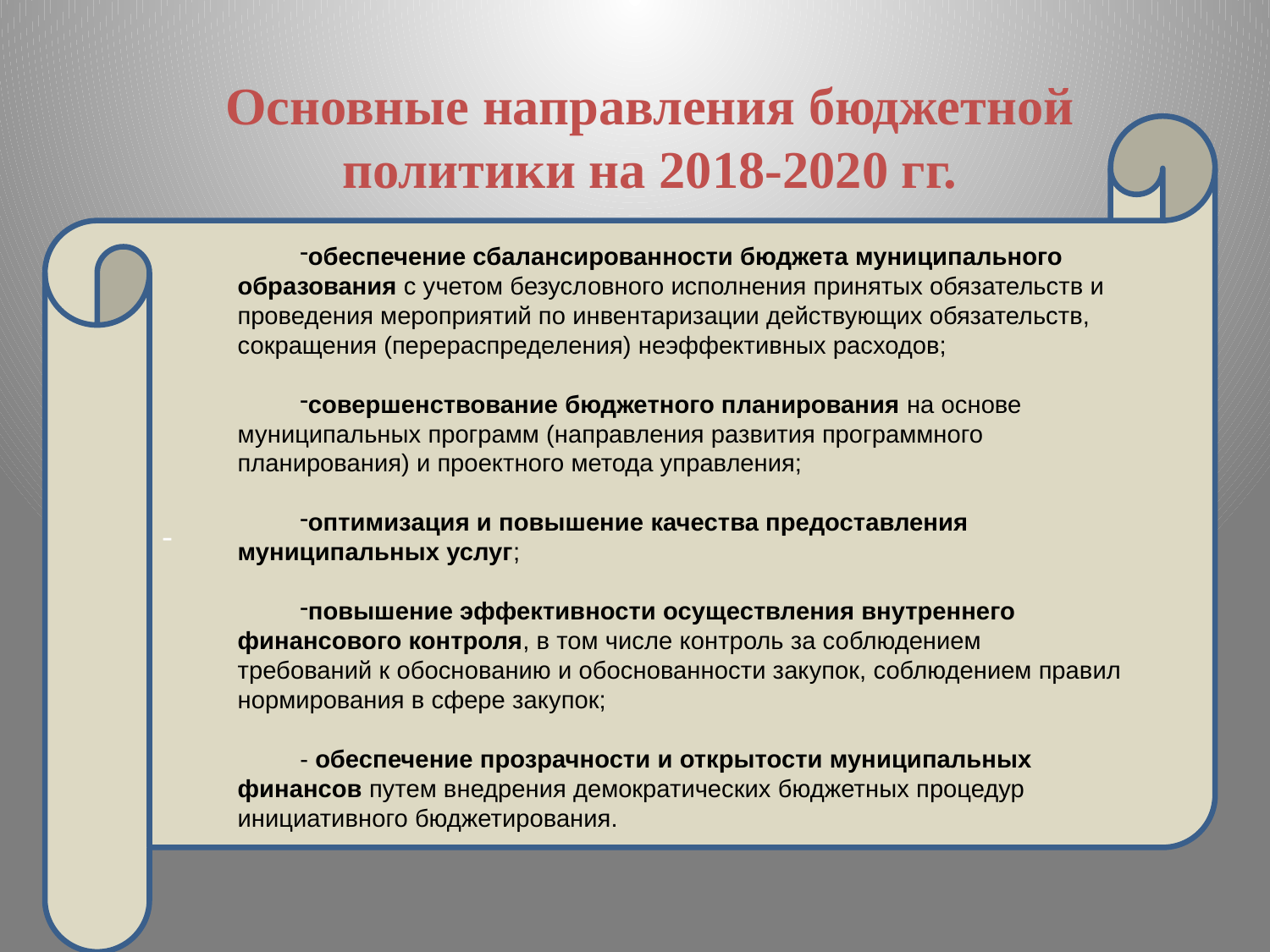

Основные направления бюджетной политики на 2018-2020 гг.
-
обеспечение сбалансированности бюджета муниципального образования с учетом безусловного исполнения принятых обязательств и проведения мероприятий по инвентаризации действующих обязательств, сокращения (перераспределения) неэффективных расходов;

совершенствование бюджетного планирования на основе муниципальных программ (направления развития программного планирования) и проектного метода управления;

оптимизация и повышение качества предоставления муниципальных услуг;

повышение эффективности осуществления внутреннего финансового контроля, в том числе контроль за соблюдением требований к обоснованию и обоснованности закупок, соблюдением правил нормирования в сфере закупок;

- обеспечение прозрачности и открытости муниципальных финансов путем внедрения демократических бюджетных процедур инициативного бюджетирования.